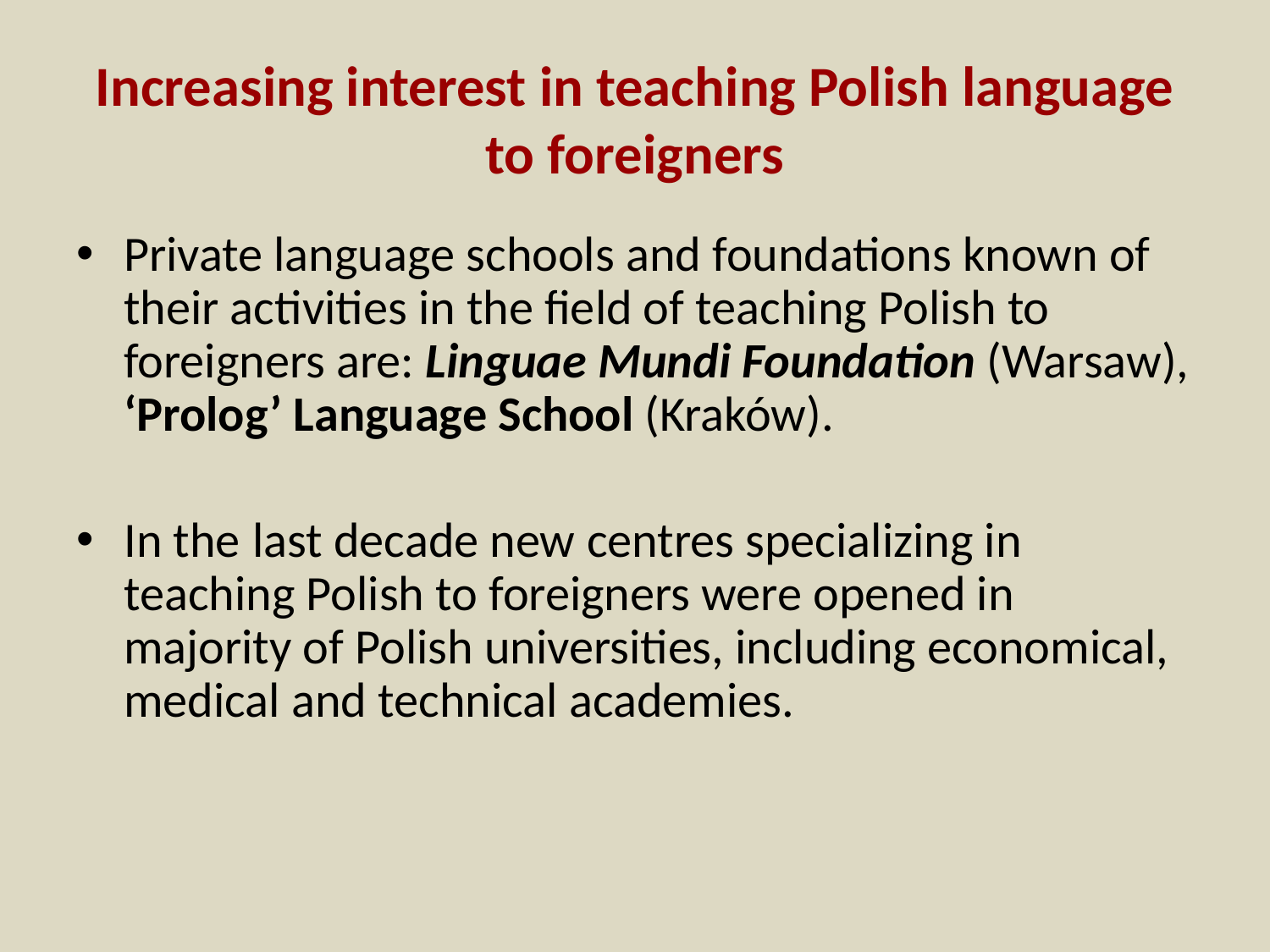

# Increasing interest in teaching Polish language to foreigners
Private language schools and foundations known of their activities in the field of teaching Polish to foreigners are: Linguae Mundi Foundation (Warsaw), ‘Prolog’ Language School (Kraków).

In the last decade new centres specializing in teaching Polish to foreigners were opened in majority of Polish universities, including economical, medical and technical academies.